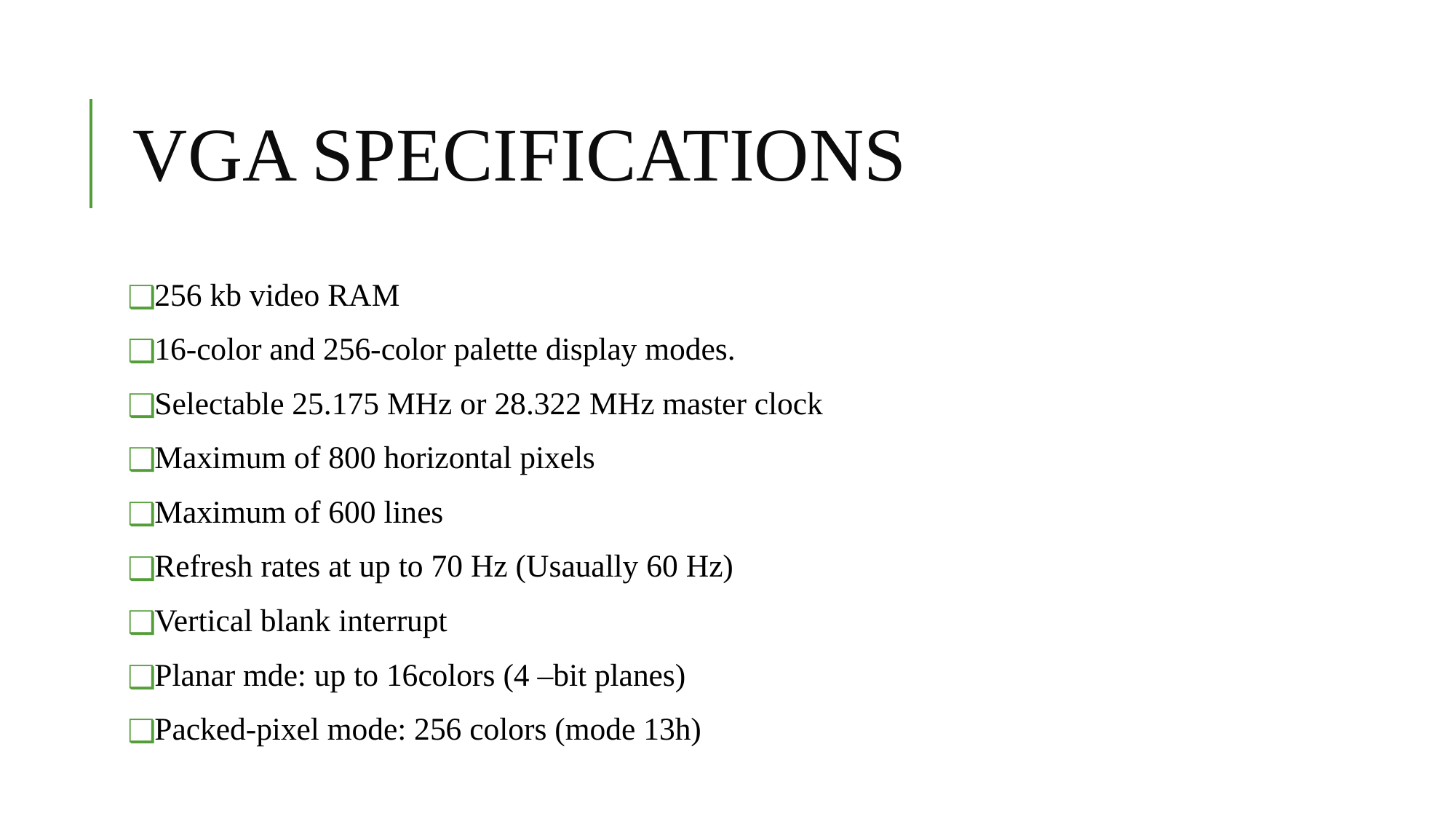

# VGA SPECIFICATIONS
256 kb video RAM
16-color and 256-color palette display modes.
Selectable 25.175 MHz or 28.322 MHz master clock
Maximum of 800 horizontal pixels
Maximum of 600 lines
Refresh rates at up to 70 Hz (Usaually 60 Hz)
Vertical blank interrupt
Planar mde: up to 16colors (4 –bit planes)
Packed-pixel mode: 256 colors (mode 13h)